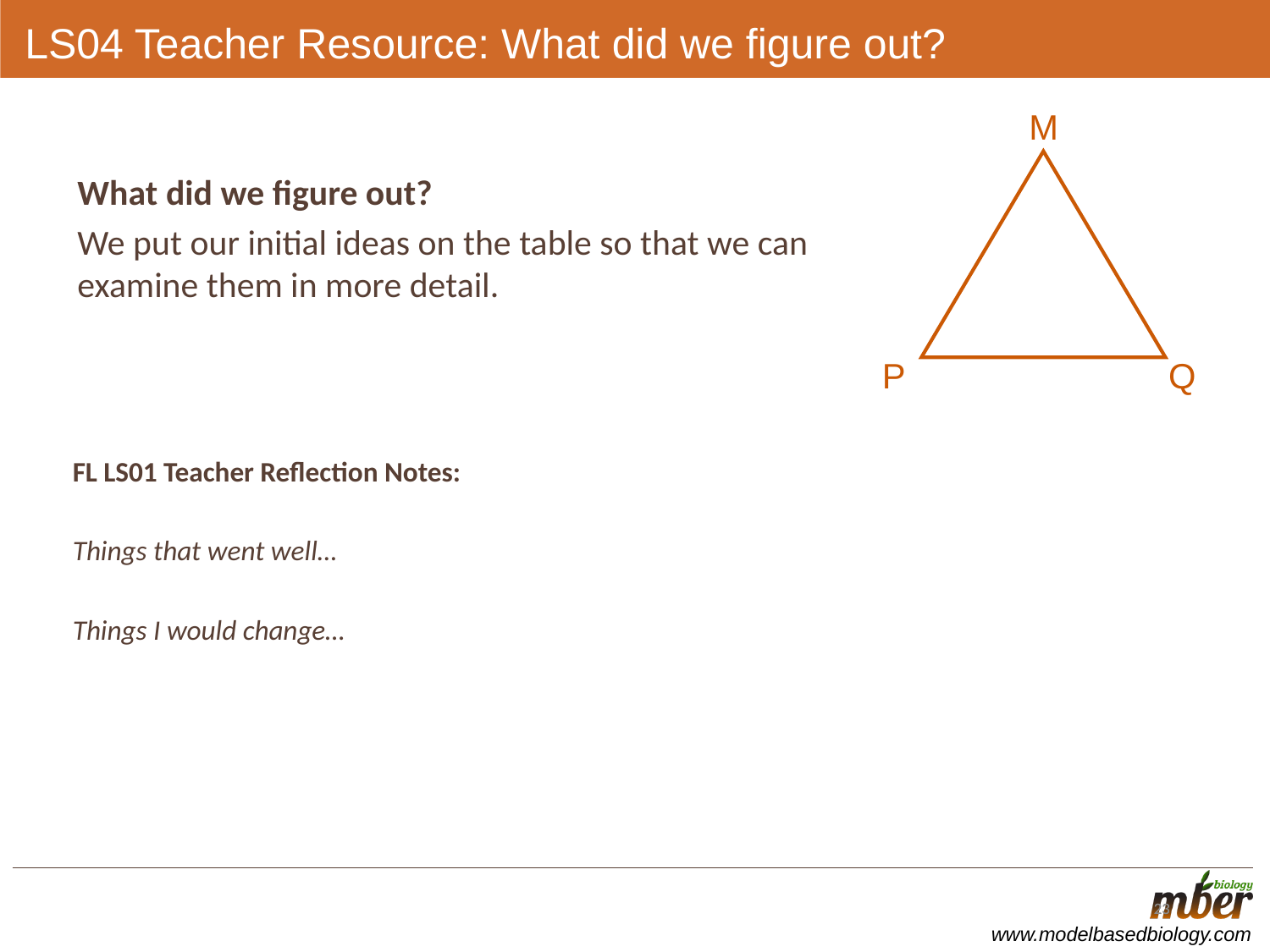

# LS04 Teacher Resource: What did we figure out?
M

Q
P
What did we figure out?
We put our initial ideas on the table so that we can examine them in more detail.
FL LS01 Teacher Reflection Notes:

Things that went well…

Things I would change…

23
23